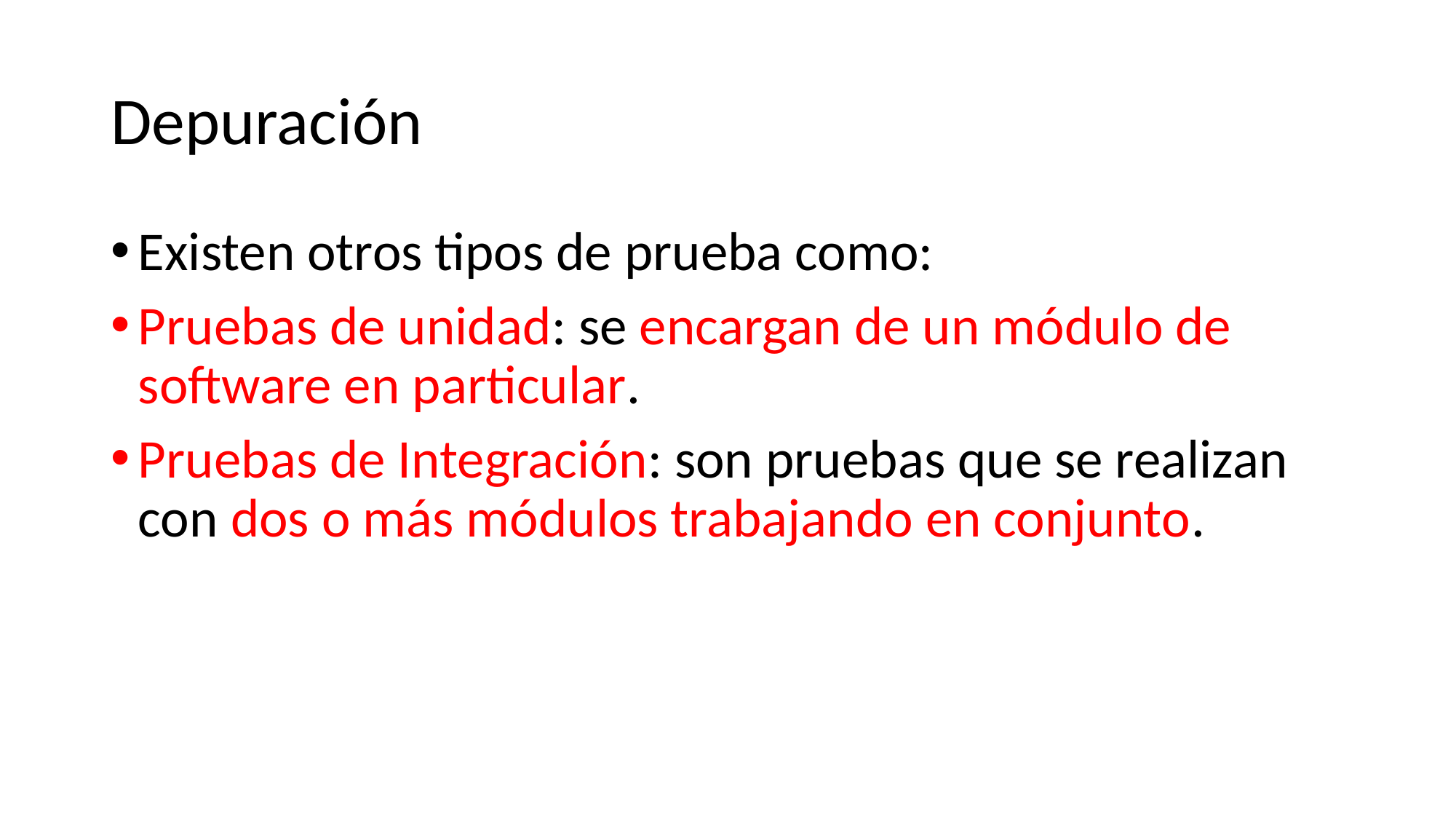

# Depuración
Existen otros tipos de prueba como:
Pruebas de unidad: se encargan de un módulo de software en particular.
Pruebas de Integración: son pruebas que se realizan con dos o más módulos trabajando en conjunto.